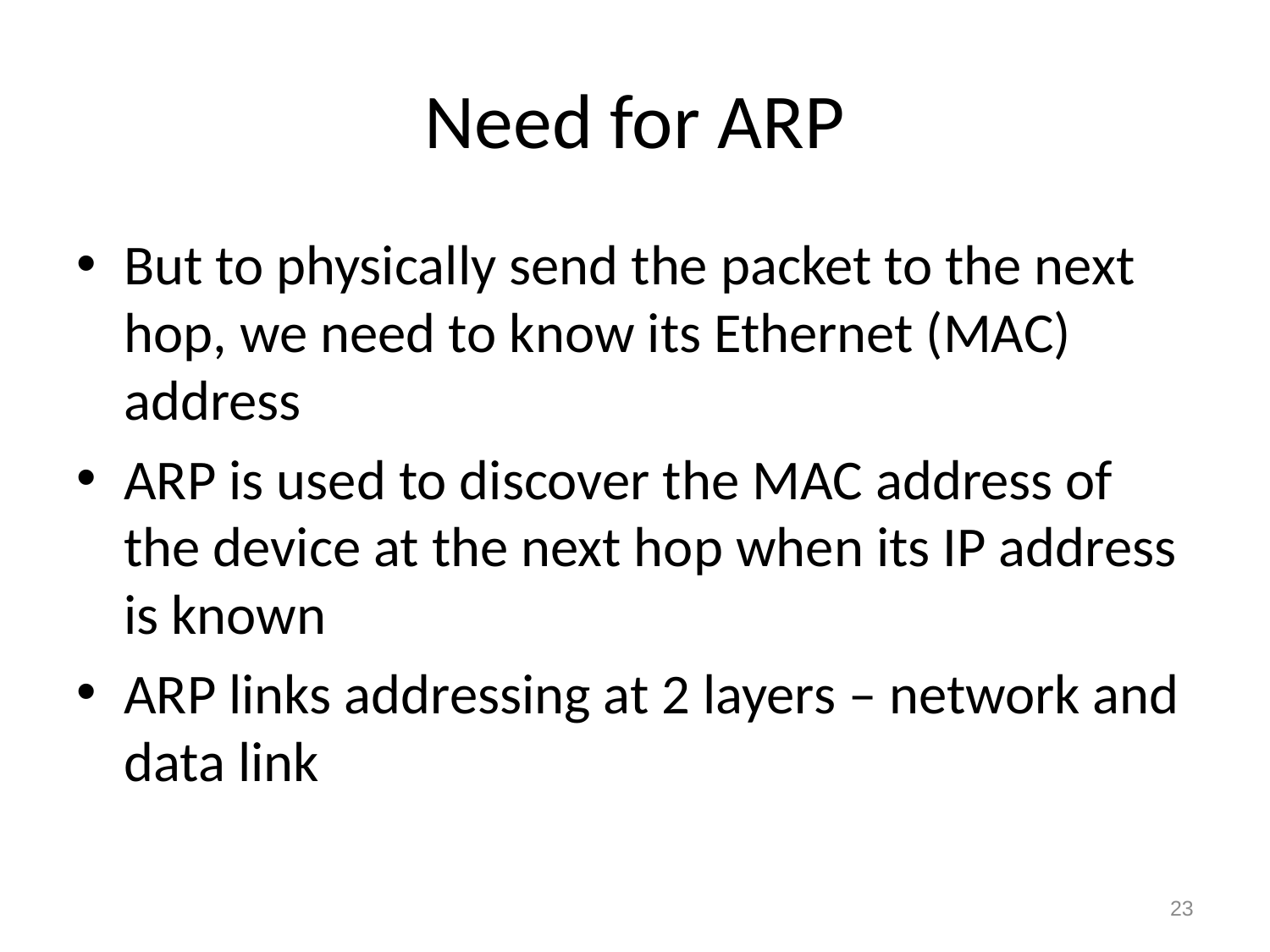

# Need for ARP
But to physically send the packet to the next hop, we need to know its Ethernet (MAC) address
ARP is used to discover the MAC address of the device at the next hop when its IP address is known
ARP links addressing at 2 layers – network and data link
23